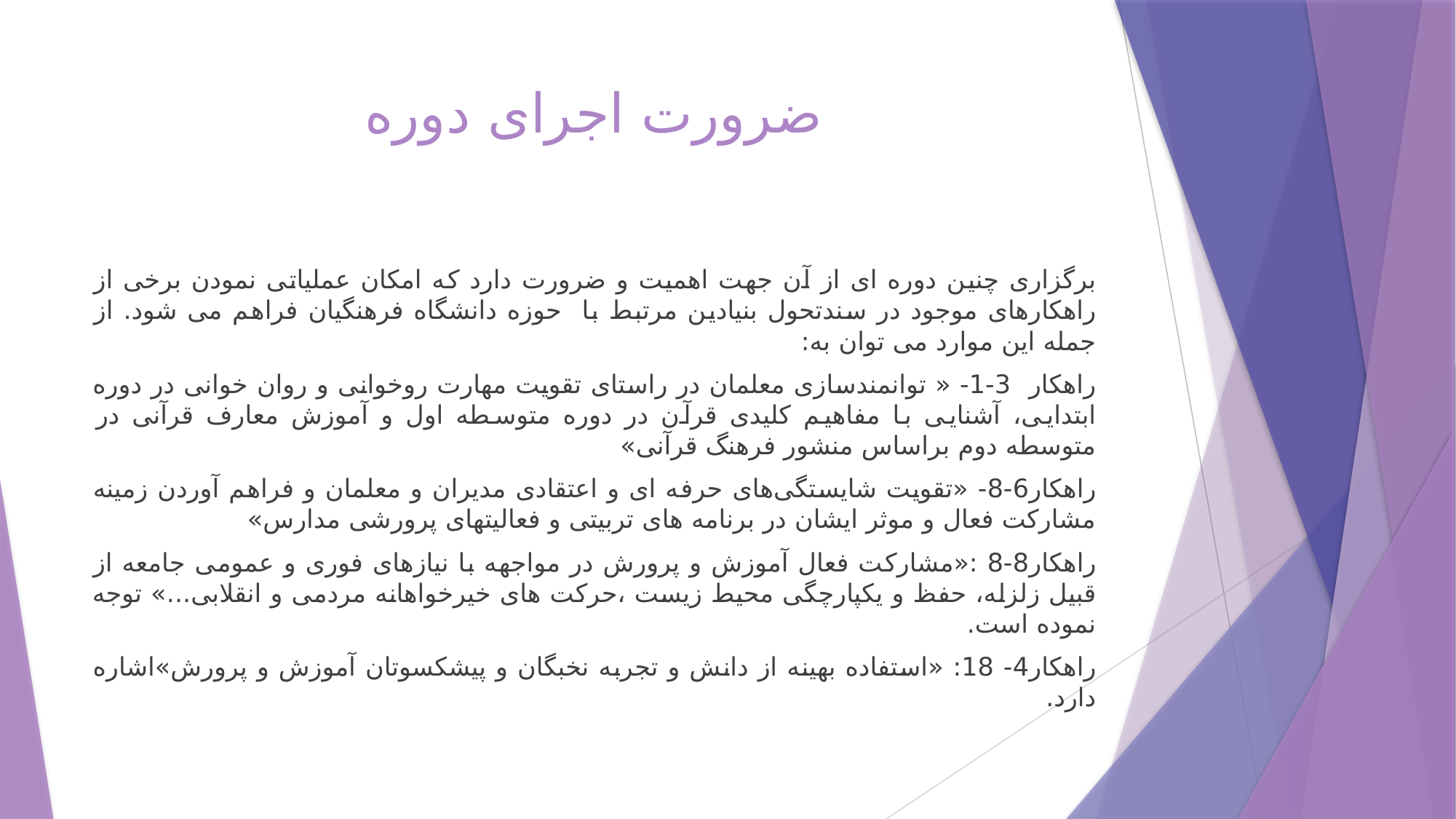

# ضرورت اجرای دوره
برگزاری چنین دوره ای از آن جهت اهمیت و ضرورت دارد که امکان عملیاتی نمودن برخی از راهکارهای موجود در سندتحول بنیادین مرتبط با  حوزه دانشگاه فرهنگیان فراهم می شود. از جمله این موارد می توان به:
راهکار  3-1- « توانمندسازی معلمان در راستای تقویت مهارت روخوانی و روان خوانی در دوره ابتدایی، آشنایی با مفاهیم کلیدی قرآن در دوره متوسطه اول و آموزش معارف قرآنی در متوسطه دوم براساس منشور فرهنگ قرآنی»
راهکار6-8- «تقویت شایستگی‌های حرفه ای و اعتقادی مدیران و معلمان و فراهم آوردن زمینه مشارکت فعال و موثر ایشان در برنامه های تربیتی و فعالیتهای پرورشی مدارس»
راهکار8-8 :«مشارکت فعال آموزش و پرورش در مواجهه با نیازهای فوری و عمومی جامعه از قبیل زلزله، حفظ و یکپارچگی محیط زیست ،حرکت های خیرخواهانه مردمی و انقلابی...» توجه نموده است.
راهکار4- 18: «استفاده بهینه از دانش و تجربه نخبگان و پیشکسوتان آموزش و پرورش»اشاره دارد.